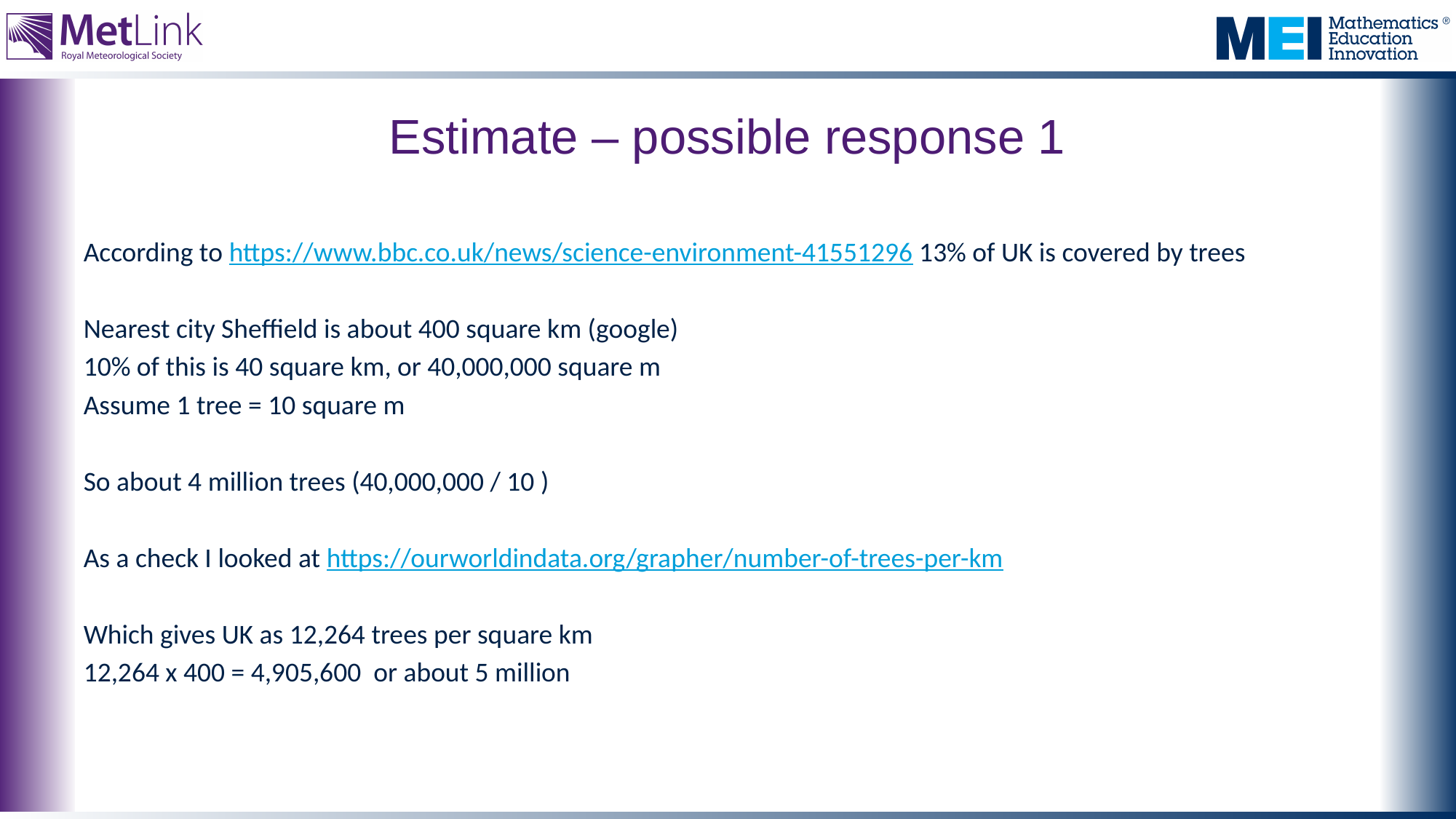

# Estimate – possible response 1
According to https://www.bbc.co.uk/news/science-environment-41551296 13% of UK is covered by trees

Nearest city Sheffield is about 400 square km (google)
10% of this is 40 square km, or 40,000,000 square m
Assume 1 tree = 10 square m

So about 4 million trees (40,000,000 / 10 )

As a check I looked at https://ourworldindata.org/grapher/number-of-trees-per-km

Which gives UK as 12,264 trees per square km
12,264 x 400 = 4,905,600  or about 5 million